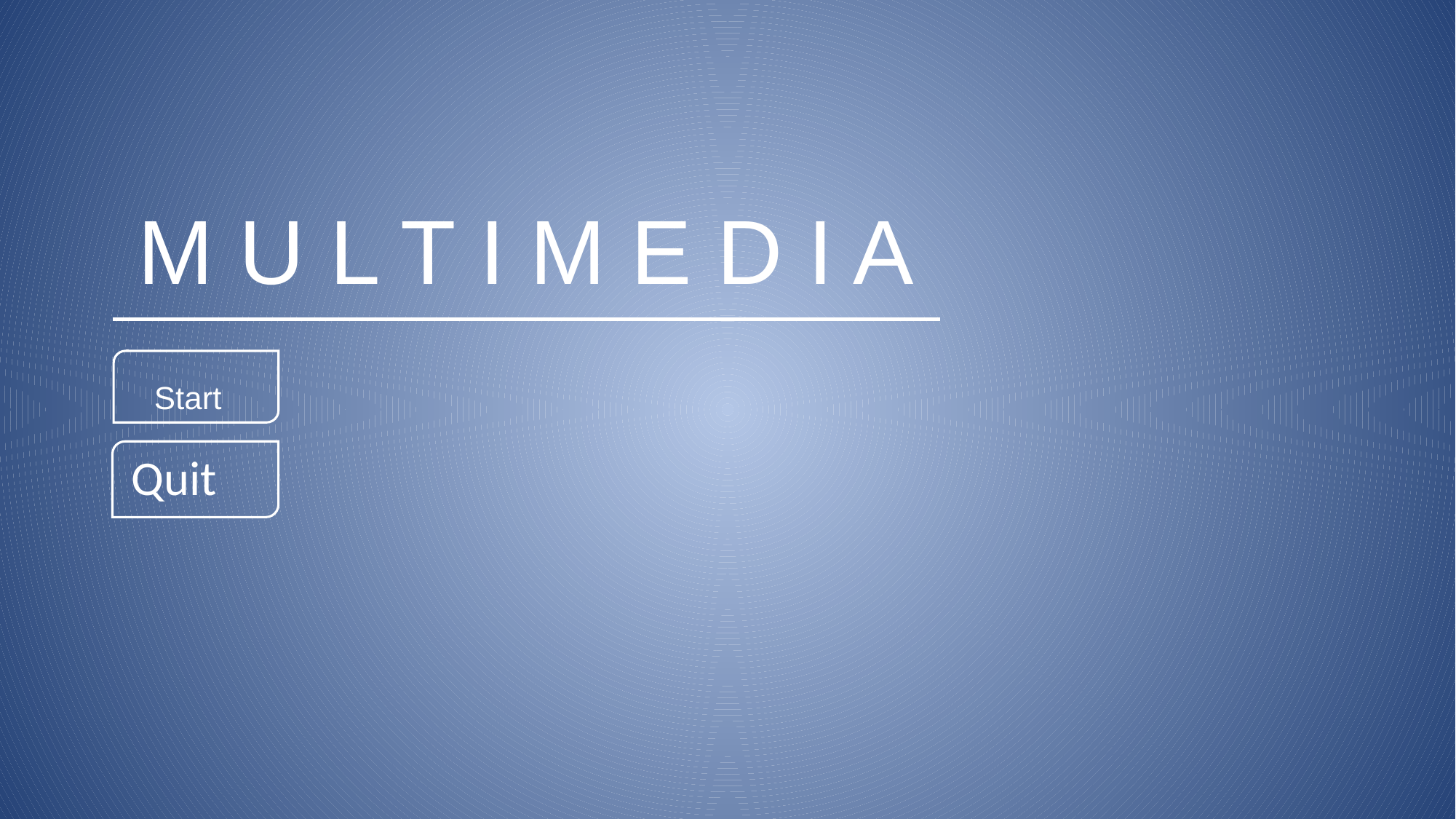

M U L T I M E D I A

# Start
Quit